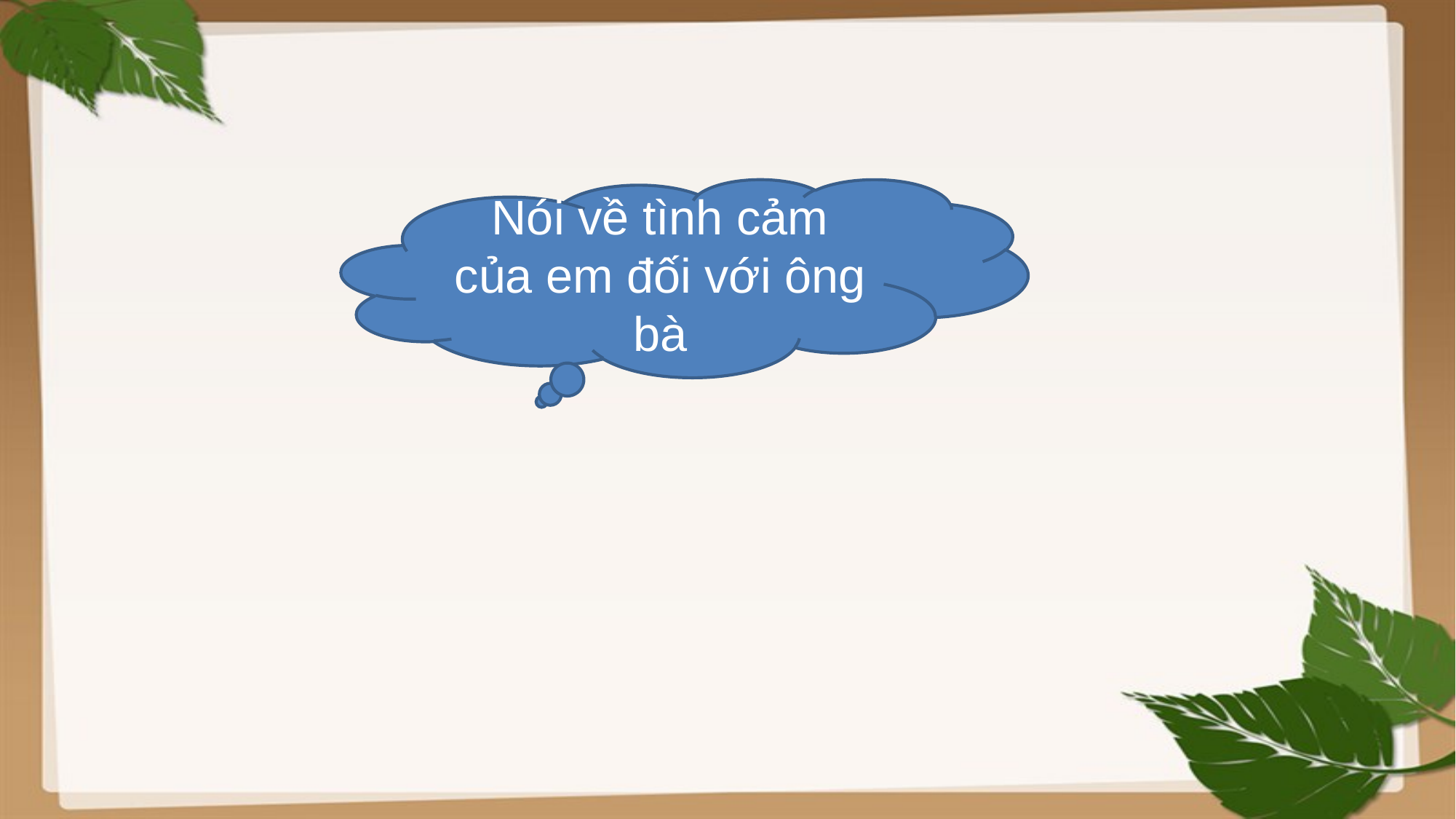

Nói về tình cảm của em đối với ông bà